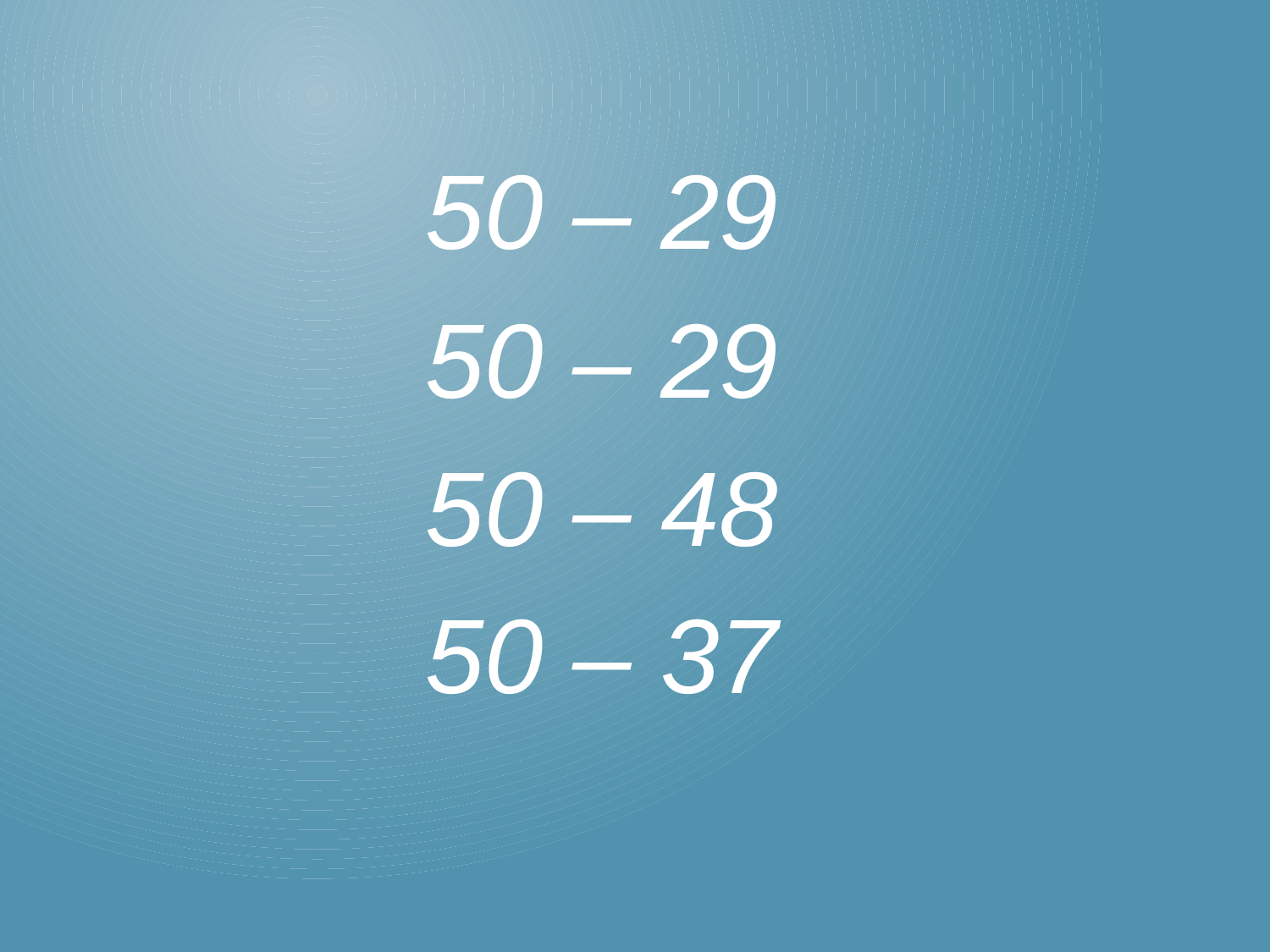

50 – 29
50 – 29
50 – 48
50 – 37